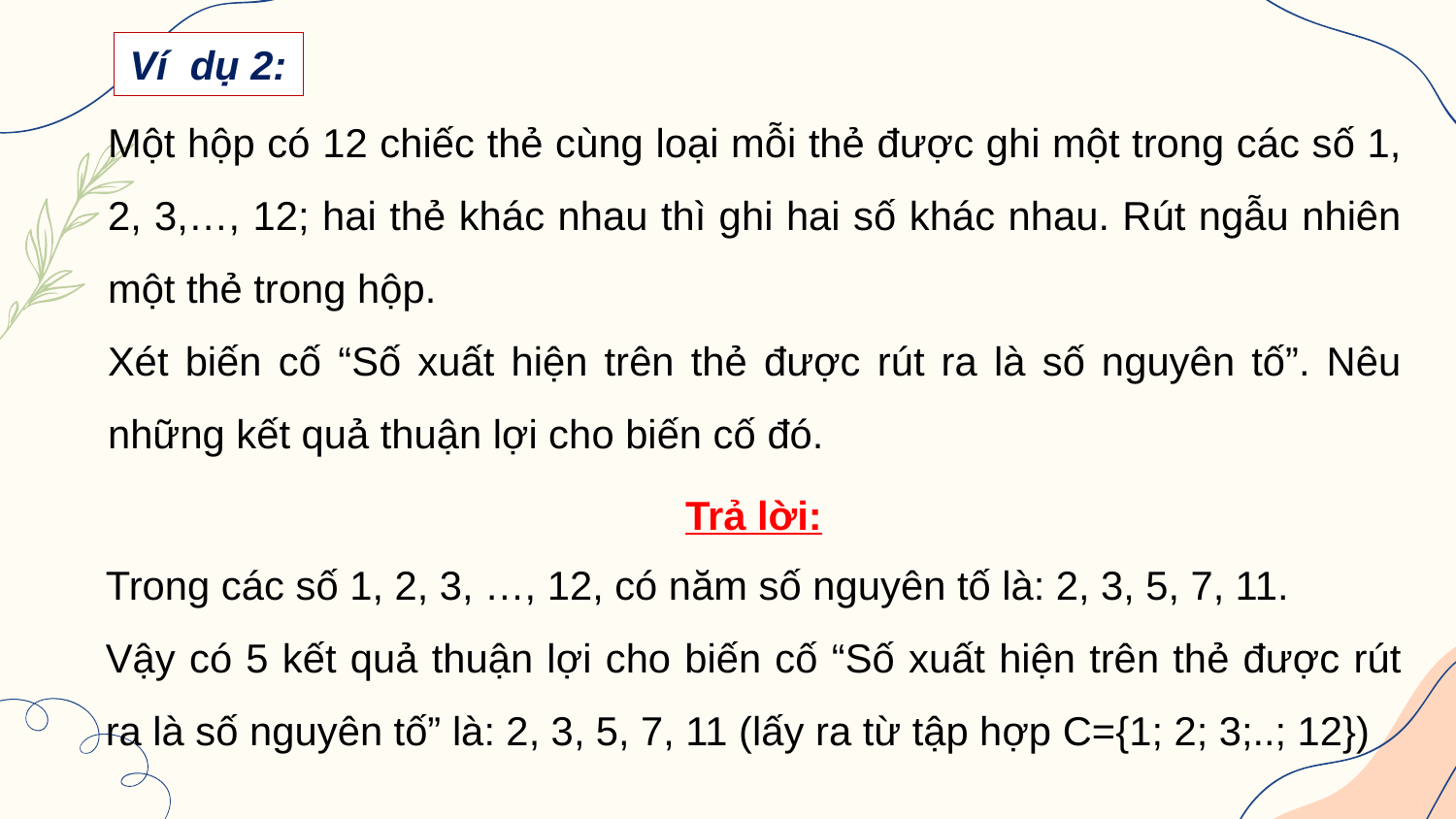

Ví  dụ 2:
Một hộp có 12 chiếc thẻ cùng loại mỗi thẻ được ghi một trong các số 1, 2, 3,…, 12; hai thẻ khác nhau thì ghi hai số khác nhau. Rút ngẫu nhiên một thẻ trong hộp.
Xét biến cố “Số xuất hiện trên thẻ được rút ra là số nguyên tố”. Nêu những kết quả thuận lợi cho biến cố đó.
Trả lời:
Trong các số 1, 2, 3, …, 12, có năm số nguyên tố là: 2, 3, 5, 7, 11.
Vậy có 5 kết quả thuận lợi cho biến cố “Số xuất hiện trên thẻ được rút ra là số nguyên tố” là: 2, 3, 5, 7, 11 (lấy ra từ tập hợp C={1; 2; 3;..; 12})